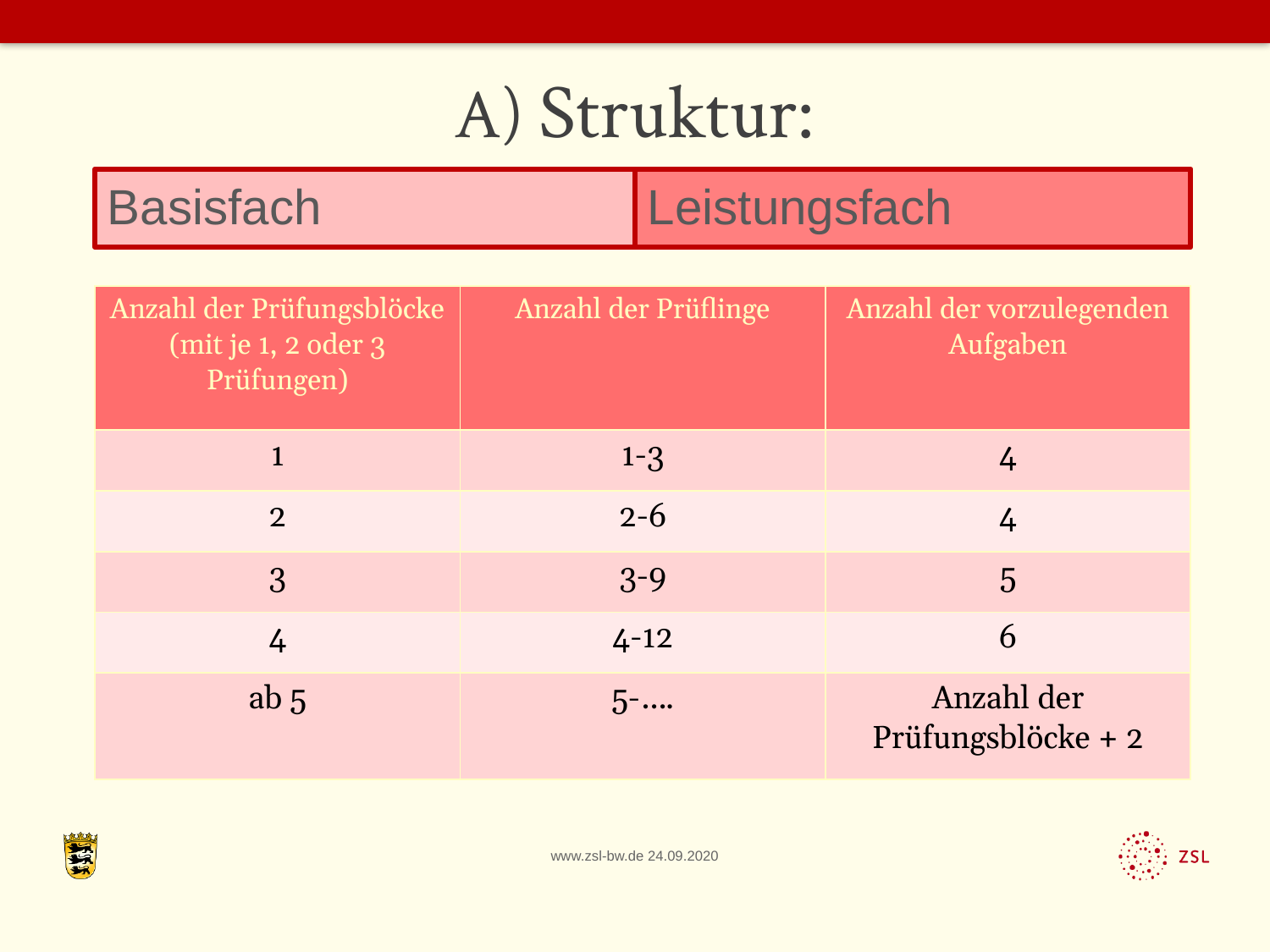

# A) Struktur:
Basisfach

Leistungsfach

| Anzahl der Prüfungsblöcke (mit je 1, 2 oder 3 Prüfungen) | Anzahl der Prüflinge | Anzahl der vorzulegenden Aufgaben |
| --- | --- | --- |
| 1 | 1-3 | 4 |
| 2 | 2-6 | 4 |
| 3 | 3-9 | 5 |
| 4 | 4-12 | 6 |
| ab 5 | 5-…. | Anzahl der Prüfungsblöcke + 2 |